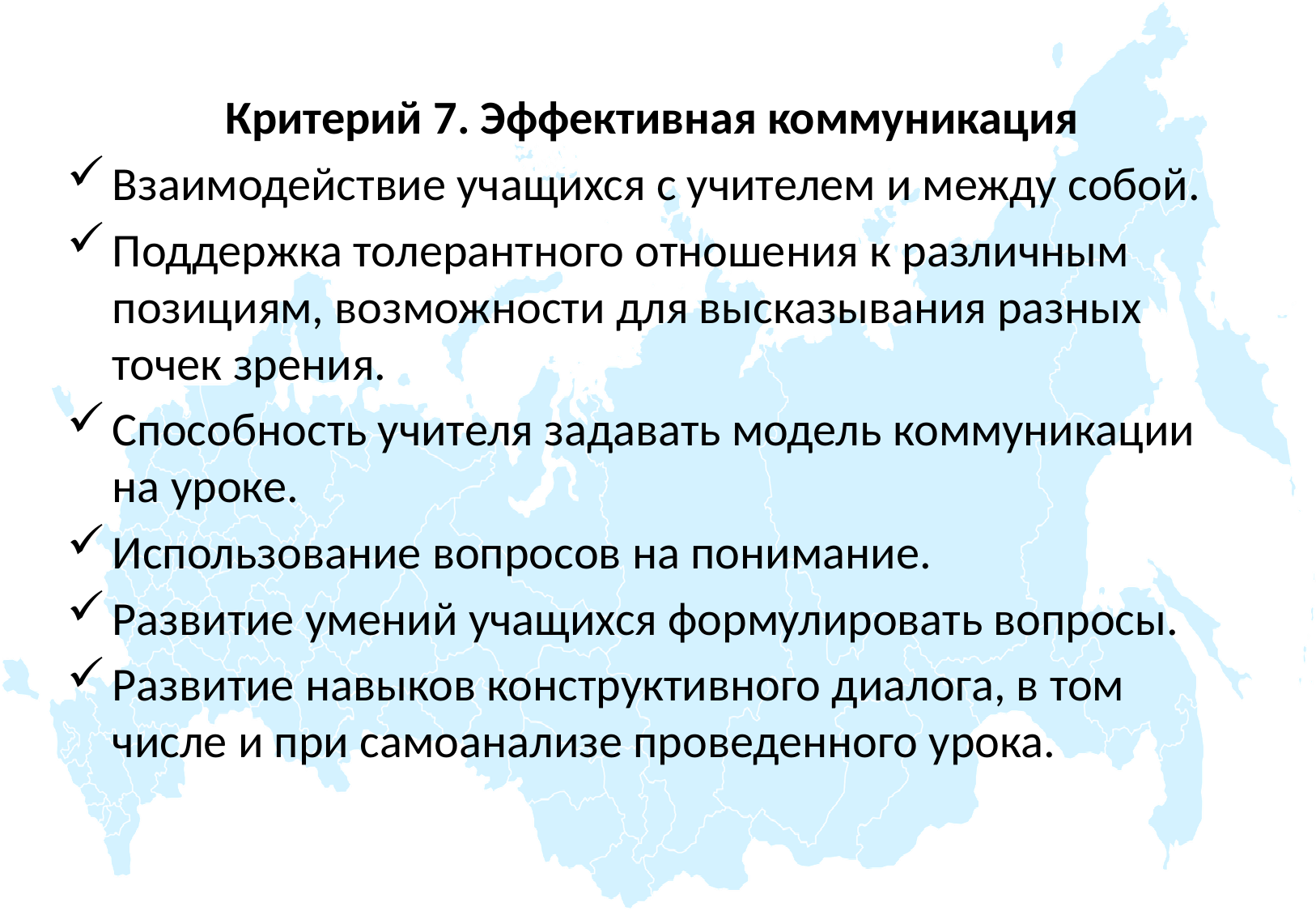

#
Критерий 7. Эффективная коммуникация
Взаимодействие учащихся с учителем и между собой.
Поддержка толерантного отношения к различным позициям, возможности для высказывания разных точек зрения.
Способность учителя задавать модель коммуникации на уроке.
Использование вопросов на понимание.
Развитие умений учащихся формулировать вопросы.
Развитие навыков конструктивного диалога, в том числе и при самоанализе проведенного урока.